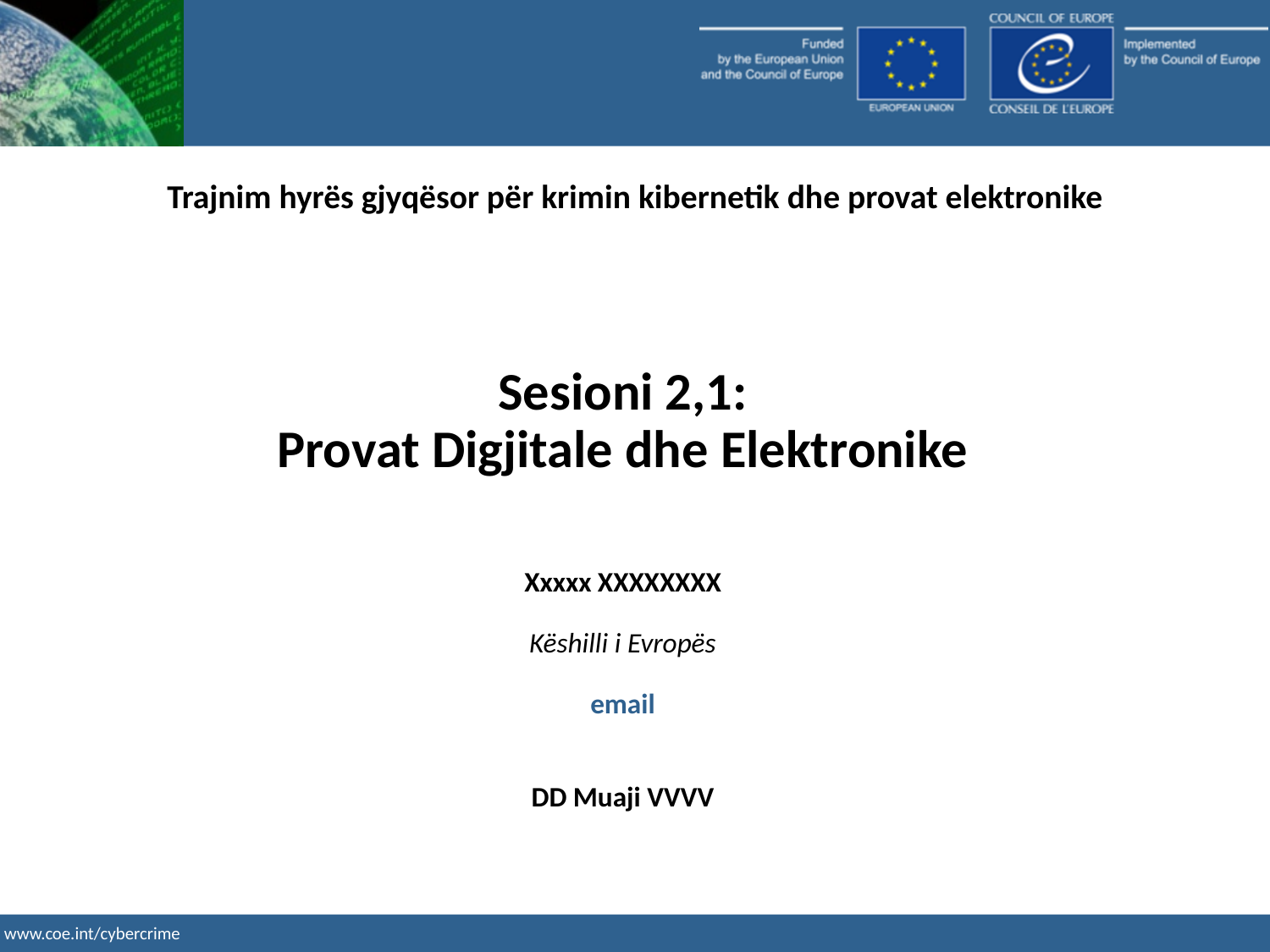

Trajnim hyrës gjyqësor për krimin kibernetik dhe provat elektronike

Sesioni 2,1:
Provat Digjitale dhe Elektronike

Xxxxx XXXXXXXX

Këshilli i Evropës

email

DD Muaji VVVV